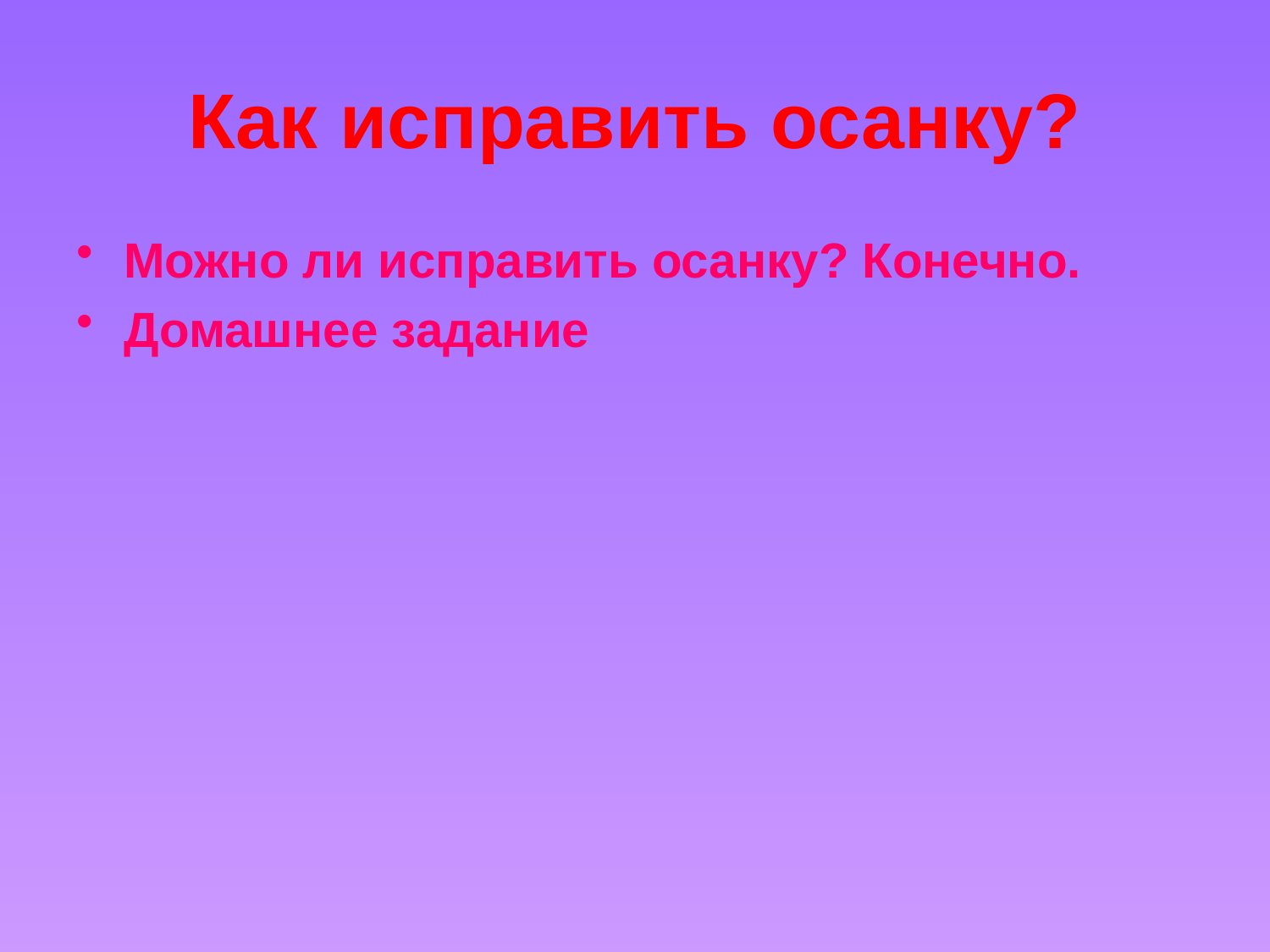

# Как исправить осанку?
Можно ли исправить осанку? Конечно.
Домашнее задание